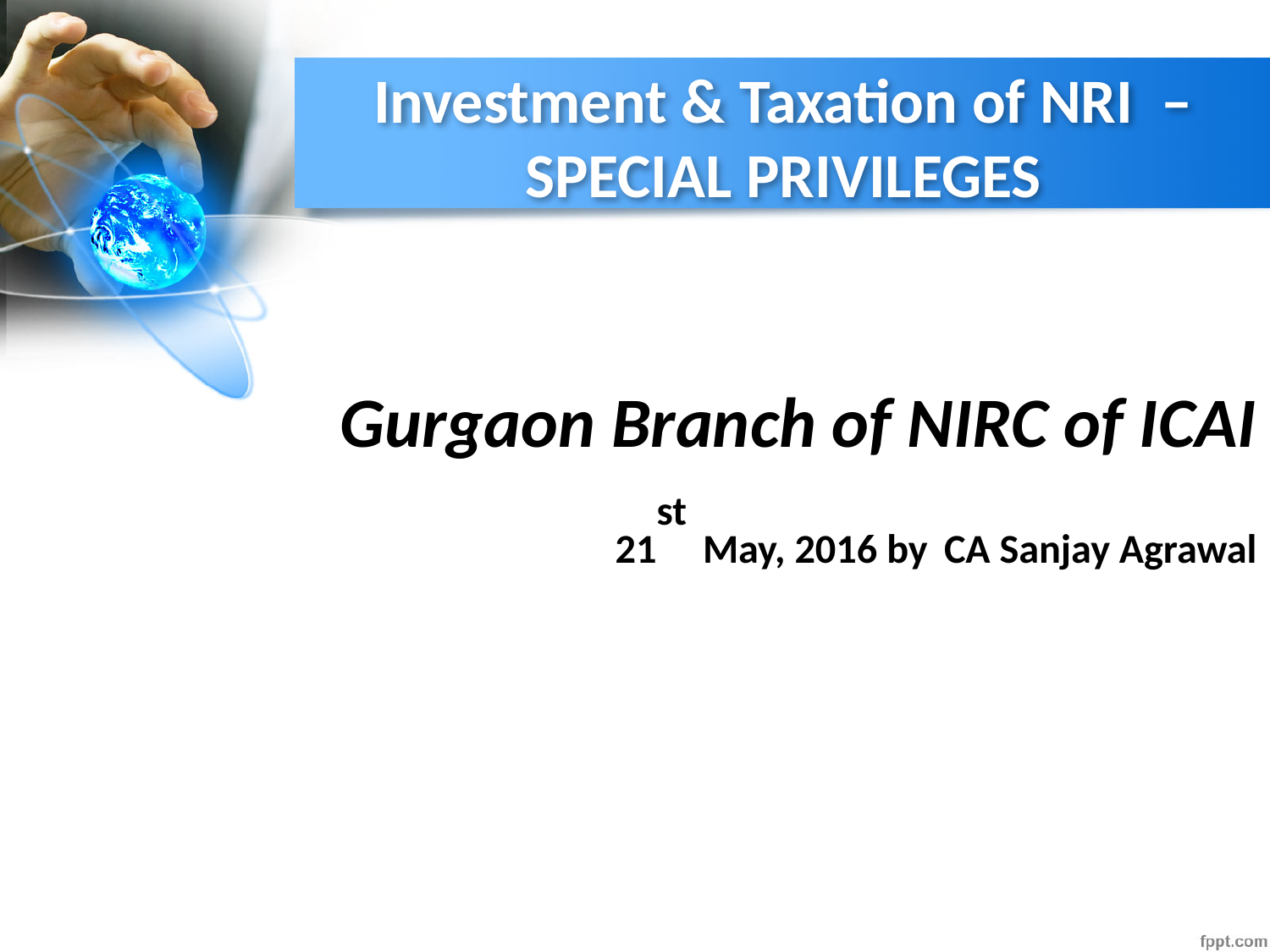

# Investment & Taxation of NRI  – SPECIAL PRIVILEGES
Gurgaon Branch of NIRC of ICAI
21st May, 2016 by CA Sanjay Agrawal